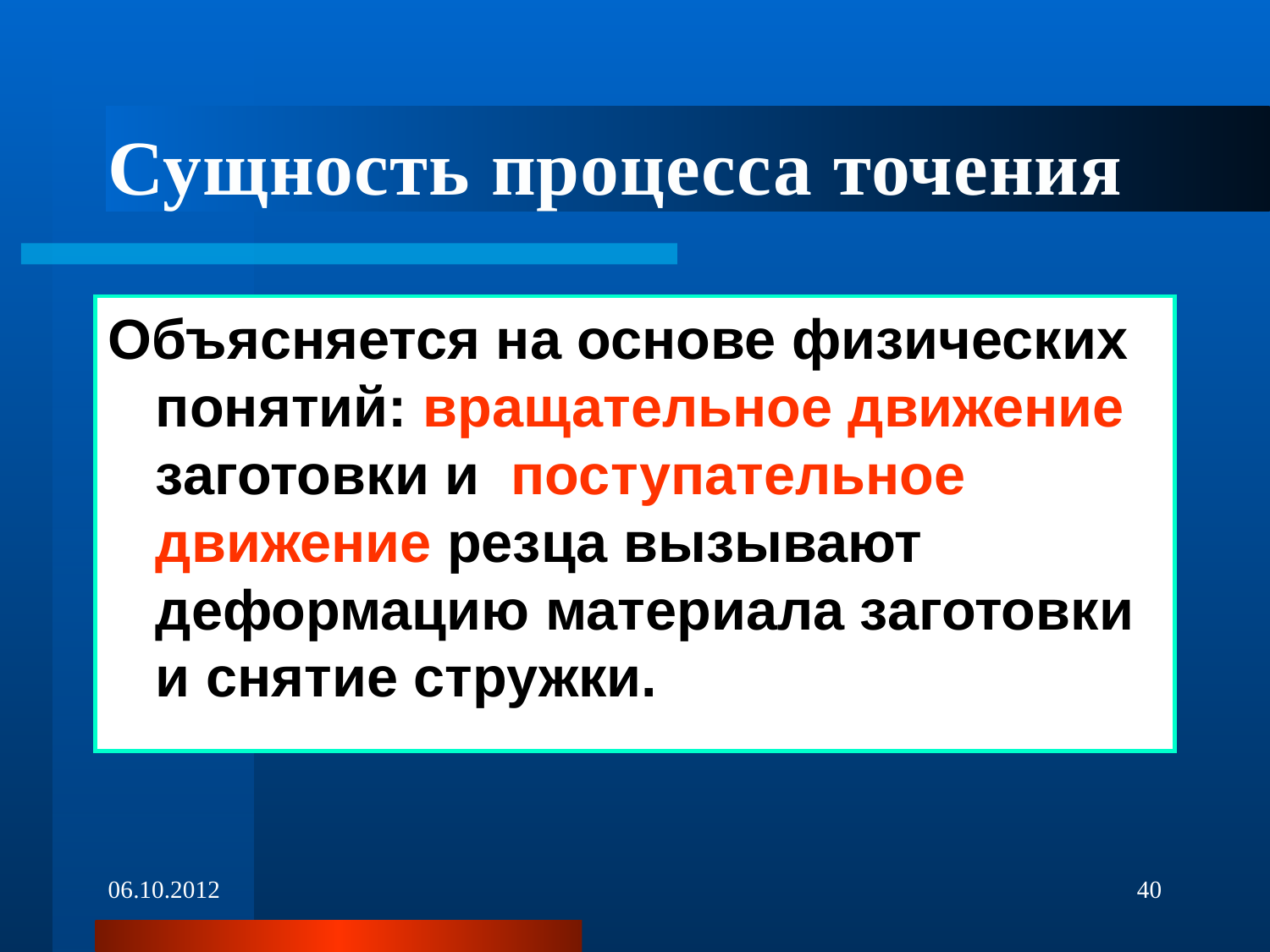

# Сущность процесса точения
Объясняется на основе физических понятий: вращательное движение заготовки и  поступательное движение резца вызывают деформацию материала заготовки и снятие стружки.
06.10.2012
40